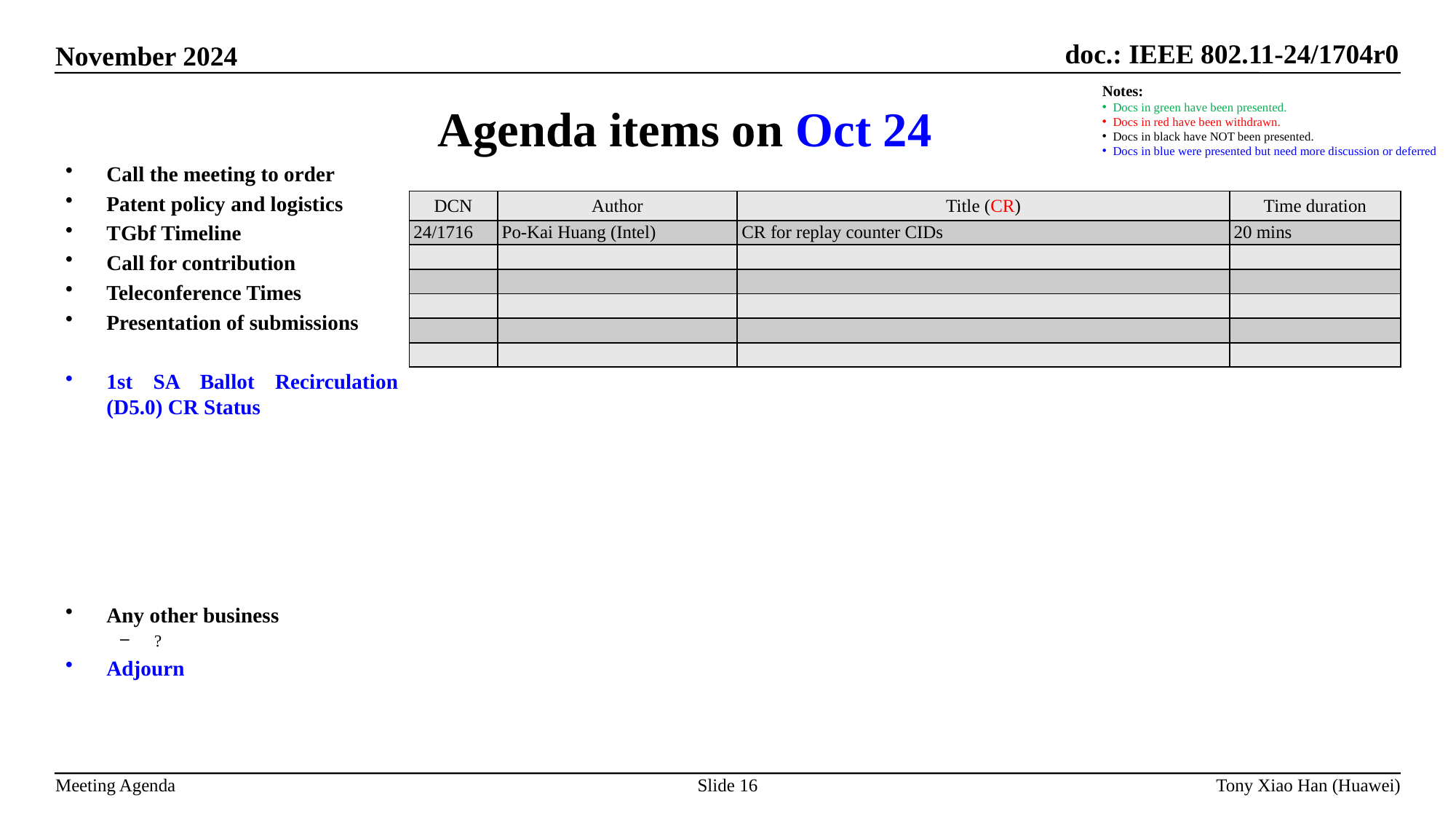

Agenda items on Oct 24
Notes:
Docs in green have been presented.
Docs in red have been withdrawn.
Docs in black have NOT been presented.
Docs in blue were presented but need more discussion or deferred
Call the meeting to order
Patent policy and logistics
TGbf Timeline
Call for contribution
Teleconference Times
Presentation of submissions

1st SA Ballot Recirculation (D5.0) CR Status

Any other business
?
Adjourn

| DCN | Author | Title (CR) | Time duration |
| --- | --- | --- | --- |
| 24/1716 | Po-Kai Huang (Intel) | CR for replay counter CIDs | 20 mins |
|  |  |  |  |
|  |  |  |  |
|  |  |  |  |
|  |  |  |  |
|  |  |  |  |